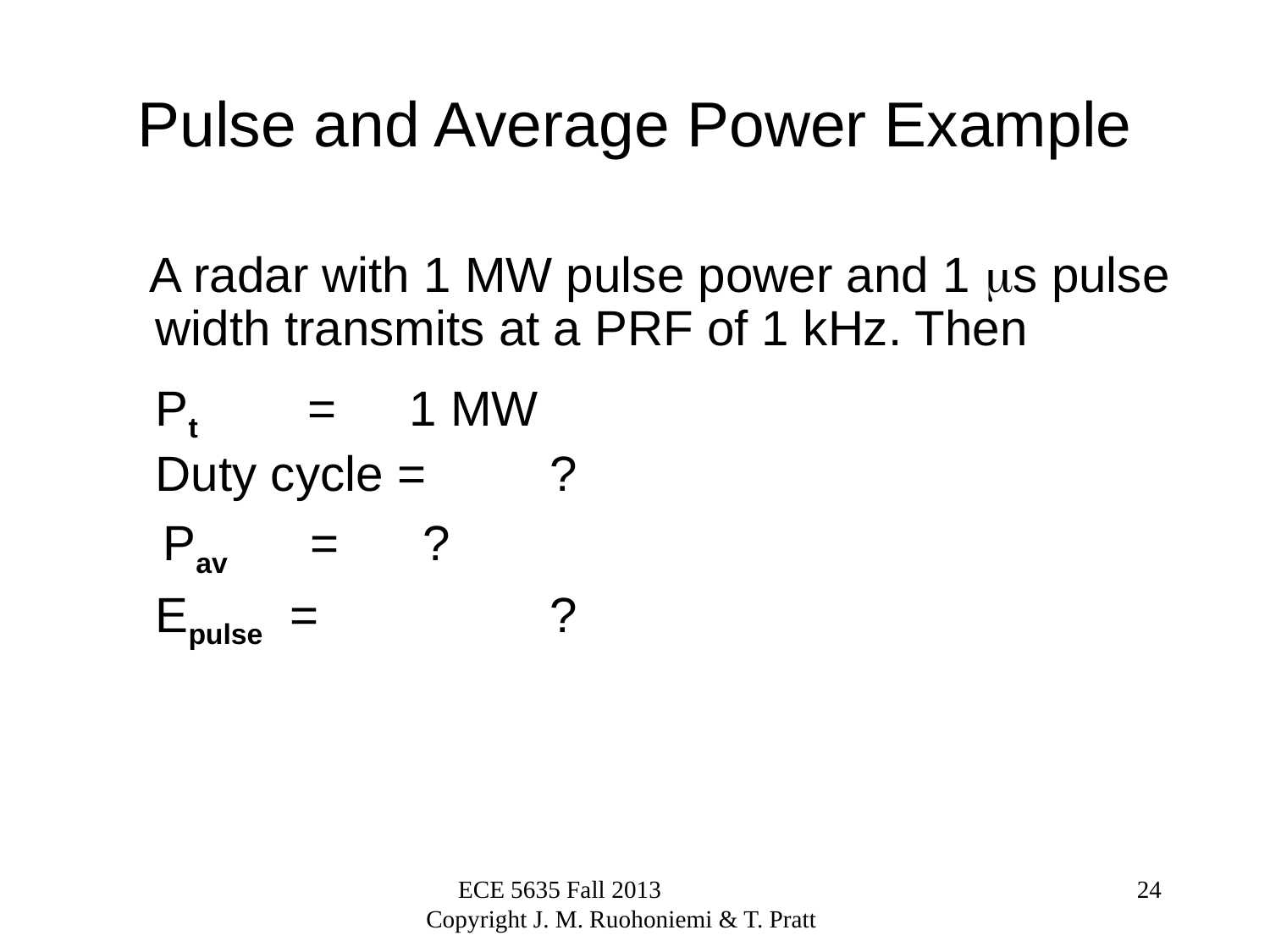

# Pulse and Average Power Example
   A radar with 1 MW pulse power and 1 μs pulse width transmits at a PRF of 1 kHz. Then
	Pt        =    	1 MW
   	Duty cycle = 	 ?
    Pav      =    	 ?
	Epulse  =  	  	 ?

ECE 5635 Fall 2013                      Copyright J. M. Ruohoniemi & T. Pratt
24